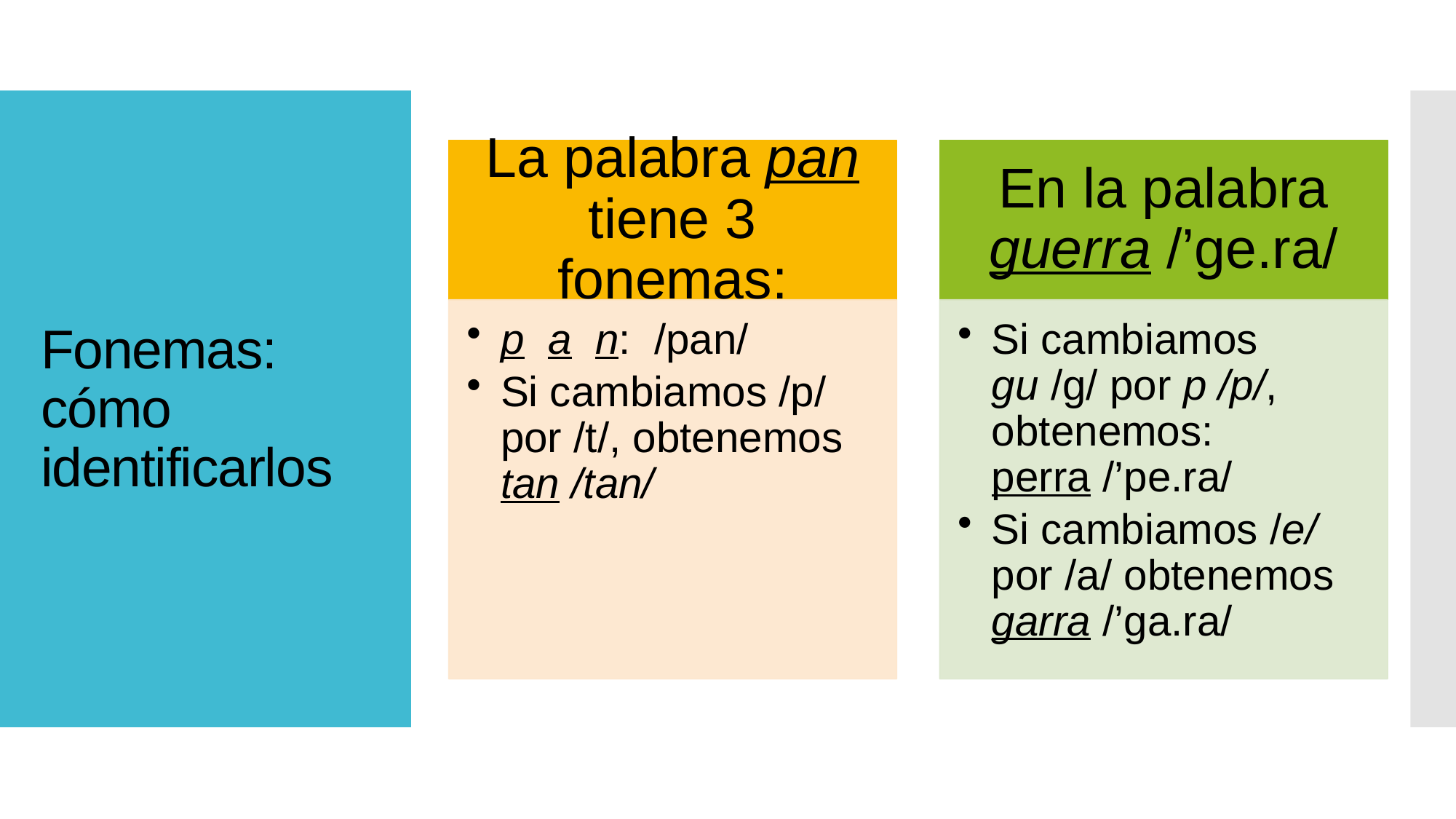

# Fonemas: cómo identificarlos
La palabra pan tiene 3 fonemas:
p  a  n:  /pan/
Si cambiamos /p/ por /t/, obtenemos tan /tan/
En la palabra guerra /’ge.ra/
Si cambiamos gu /g/ por p /p/, obtenemos: perra /’pe.ra/
Si cambiamos /e/ por /a/ obtenemos
garra /’ga.ra/